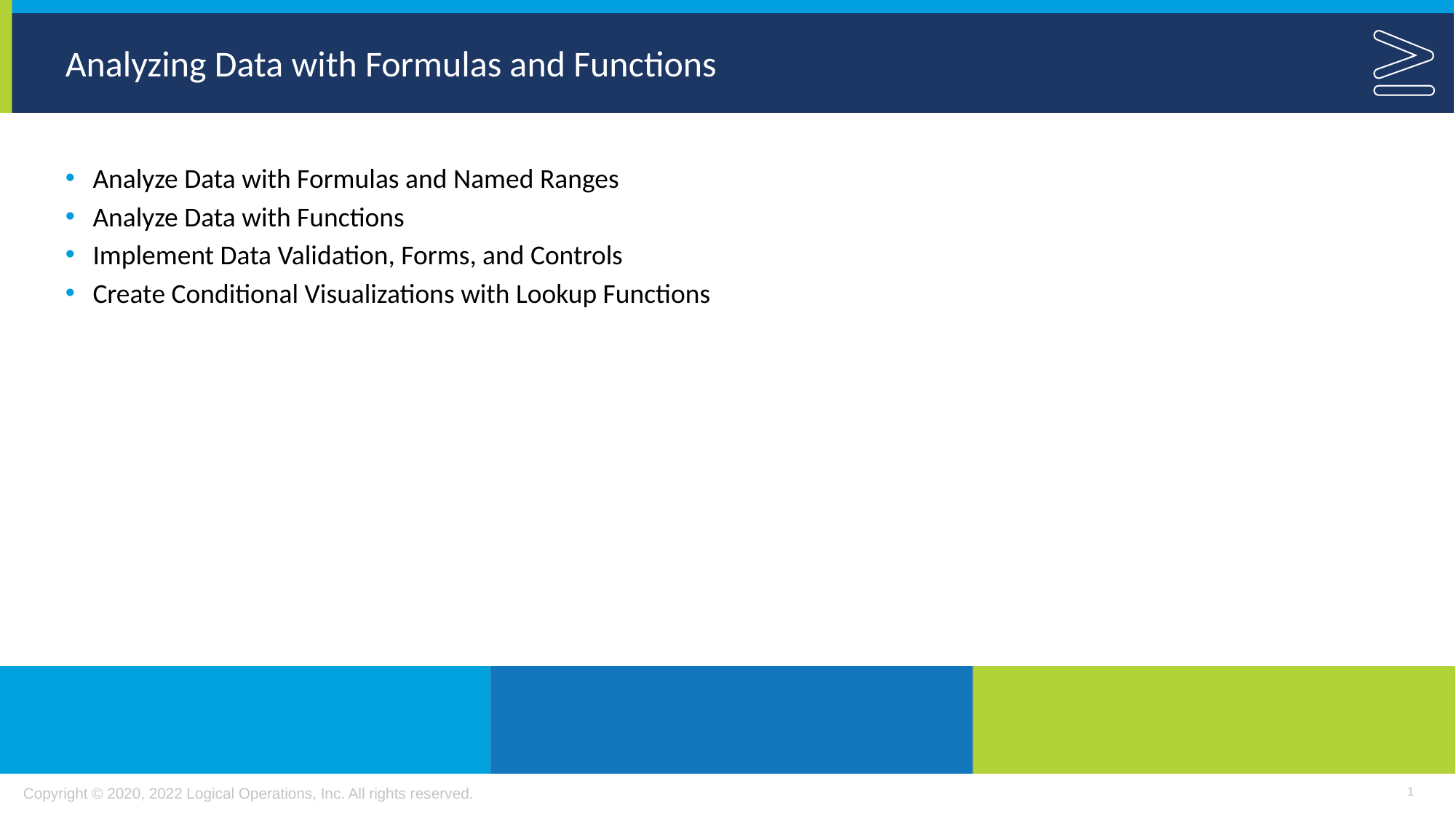

# Analyzing Data with Formulas and Functions
Analyze Data with Formulas and Named Ranges
Analyze Data with Functions
Implement Data Validation, Forms, and Controls
Create Conditional Visualizations with Lookup Functions
1